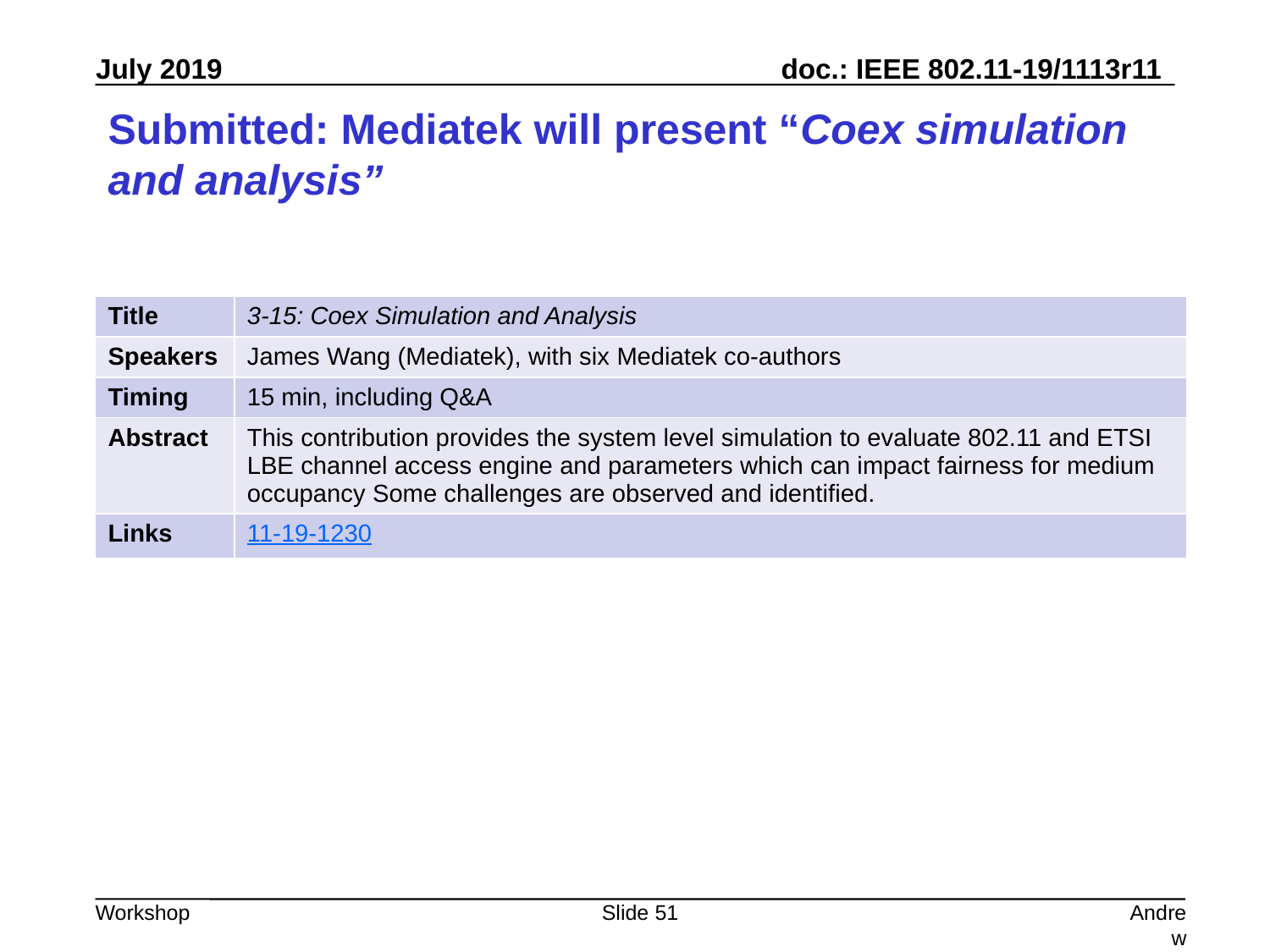

# Submitted: Mediatek will present “Coex simulation and analysis”
| Title | 3-15: Coex Simulation and Analysis |
| --- | --- |
| Speakers | James Wang (Mediatek), with six Mediatek co-authors |
| Timing | 15 min, including Q&A |
| Abstract | This contribution provides the system level simulation to evaluate 802.11 and ETSI LBE channel access engine and parameters which can impact fairness for medium occupancy Some challenges are observed and identified. |
| Links | 11-19-1230 |
Slide 51
Andrew Myles, Cisco